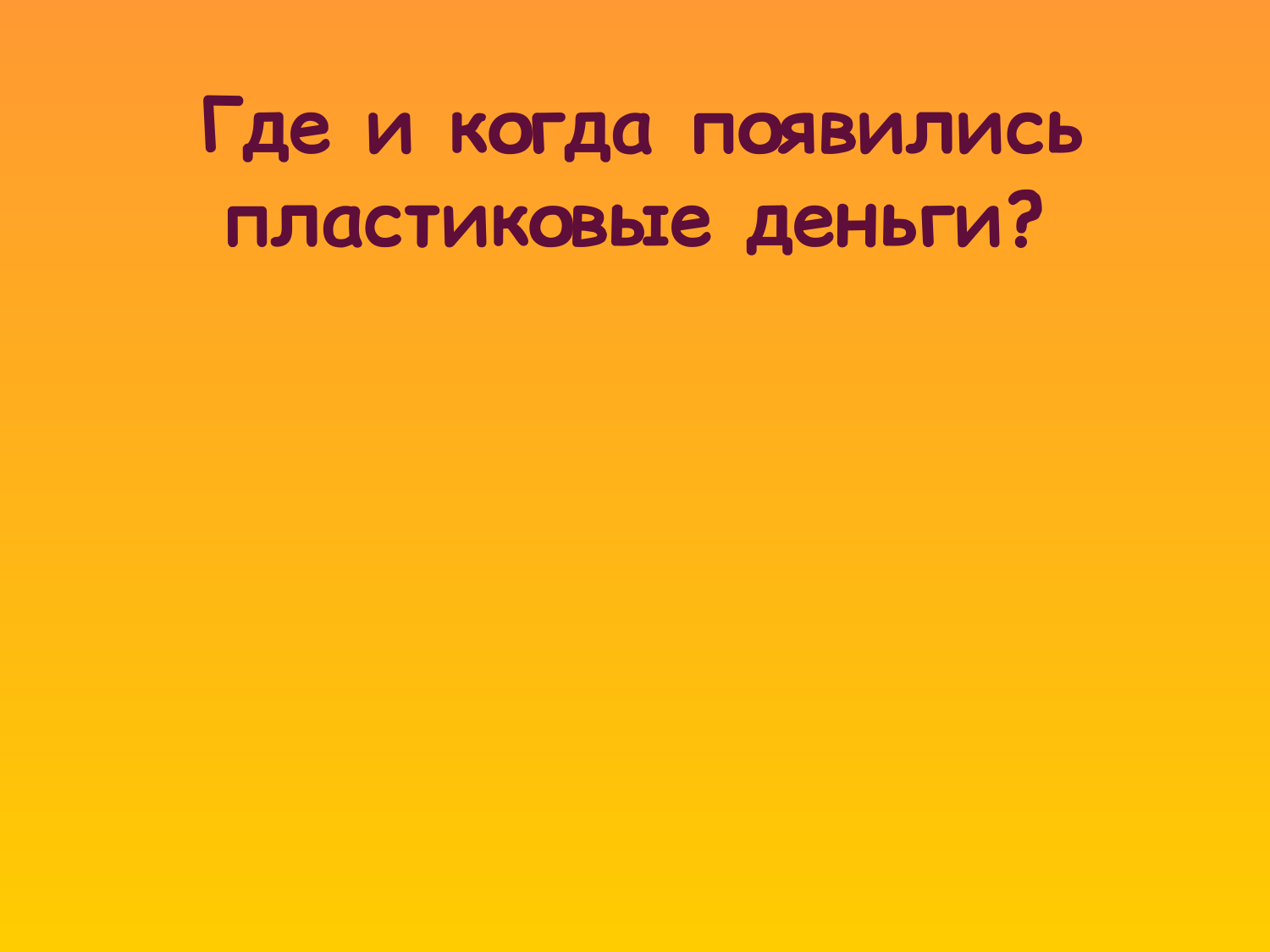

# Где и когда появились пластиковые деньги?